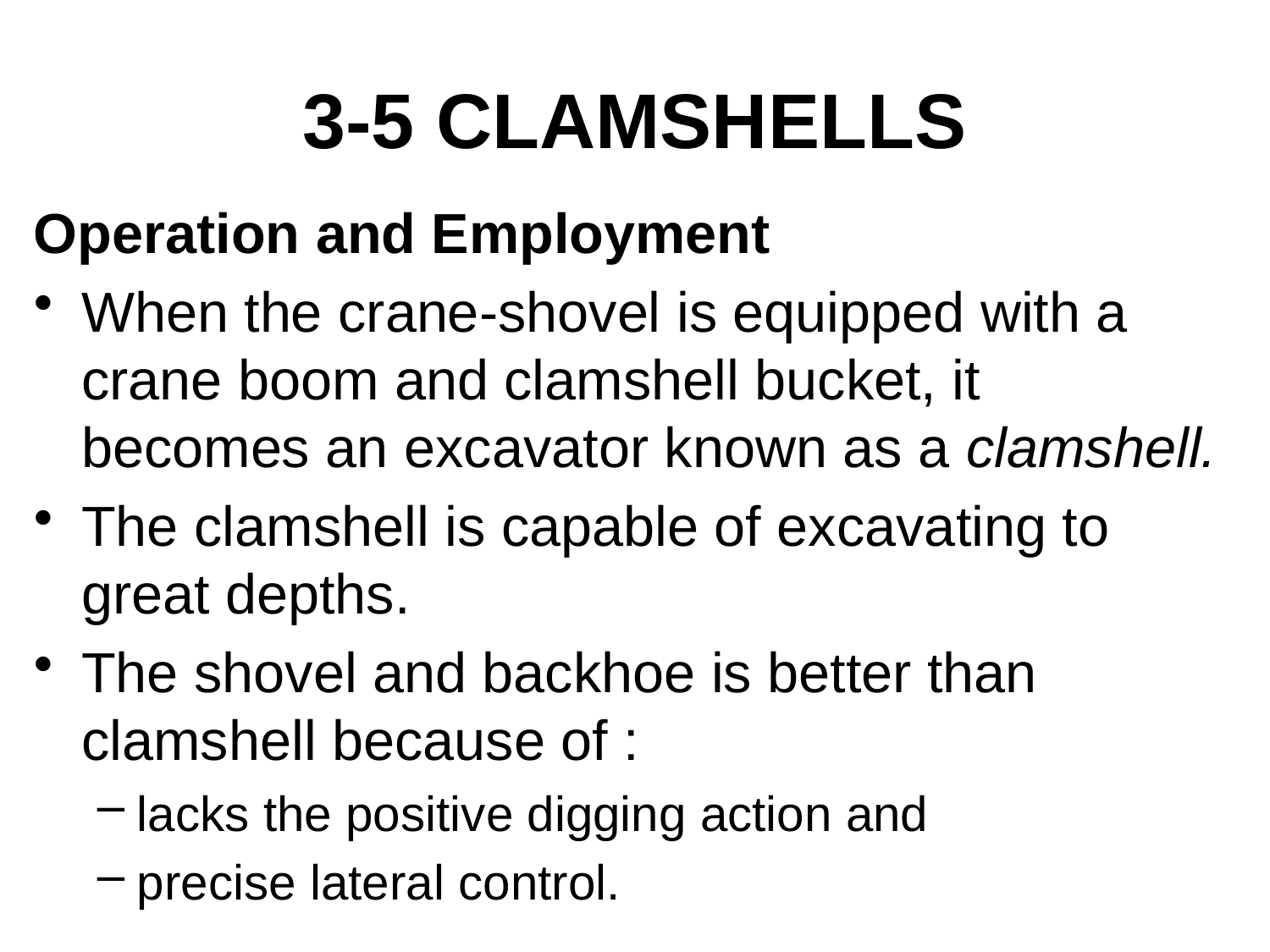

# 3-5 CLAMSHELLS
Operation and Employment
When the crane-shovel is equipped with a crane boom and clamshell bucket, it becomes an excavator known as a clamshell.
The clamshell is capable of excavating to great depths.
The shovel and backhoe is better than clamshell because of :
lacks the positive digging action and
precise lateral control.